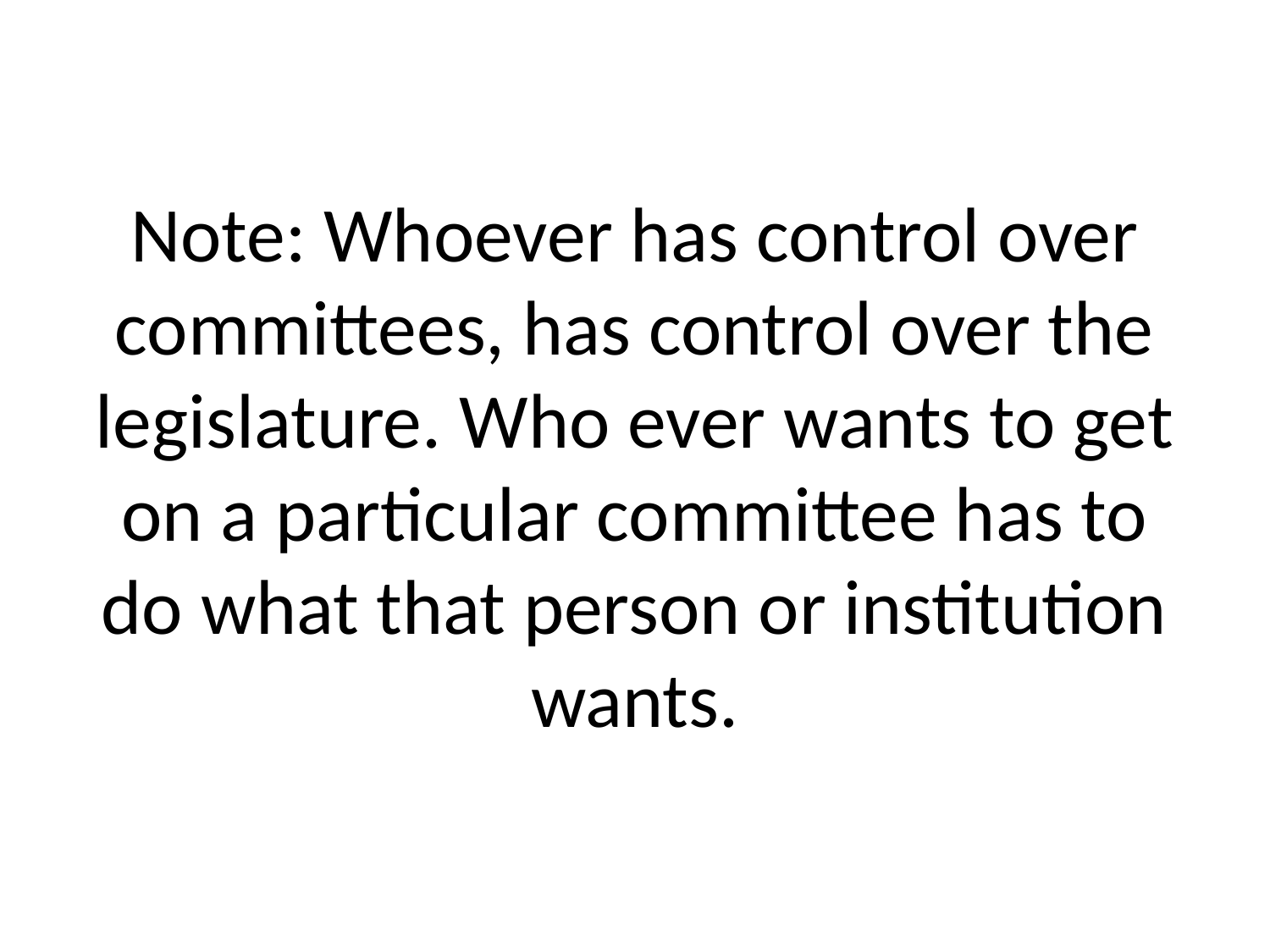

# Note: Whoever has control over committees, has control over the legislature. Who ever wants to get on a particular committee has to do what that person or institution wants.